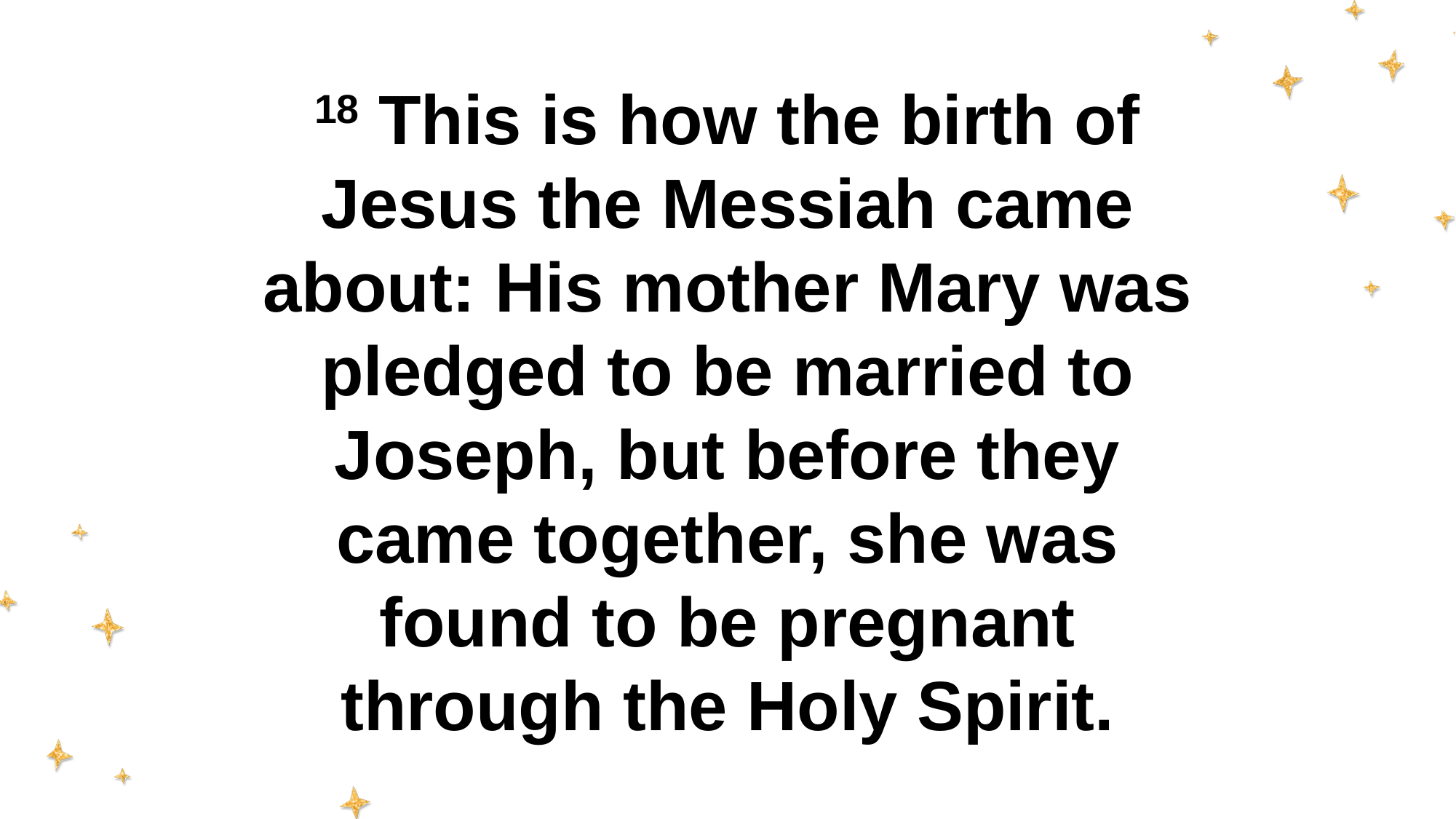

# 18 This is how the birth of Jesus the Messiah came about: His mother Mary was pledged to be married to Joseph, but before they came together, she was found to be pregnant through the Holy Spirit.​